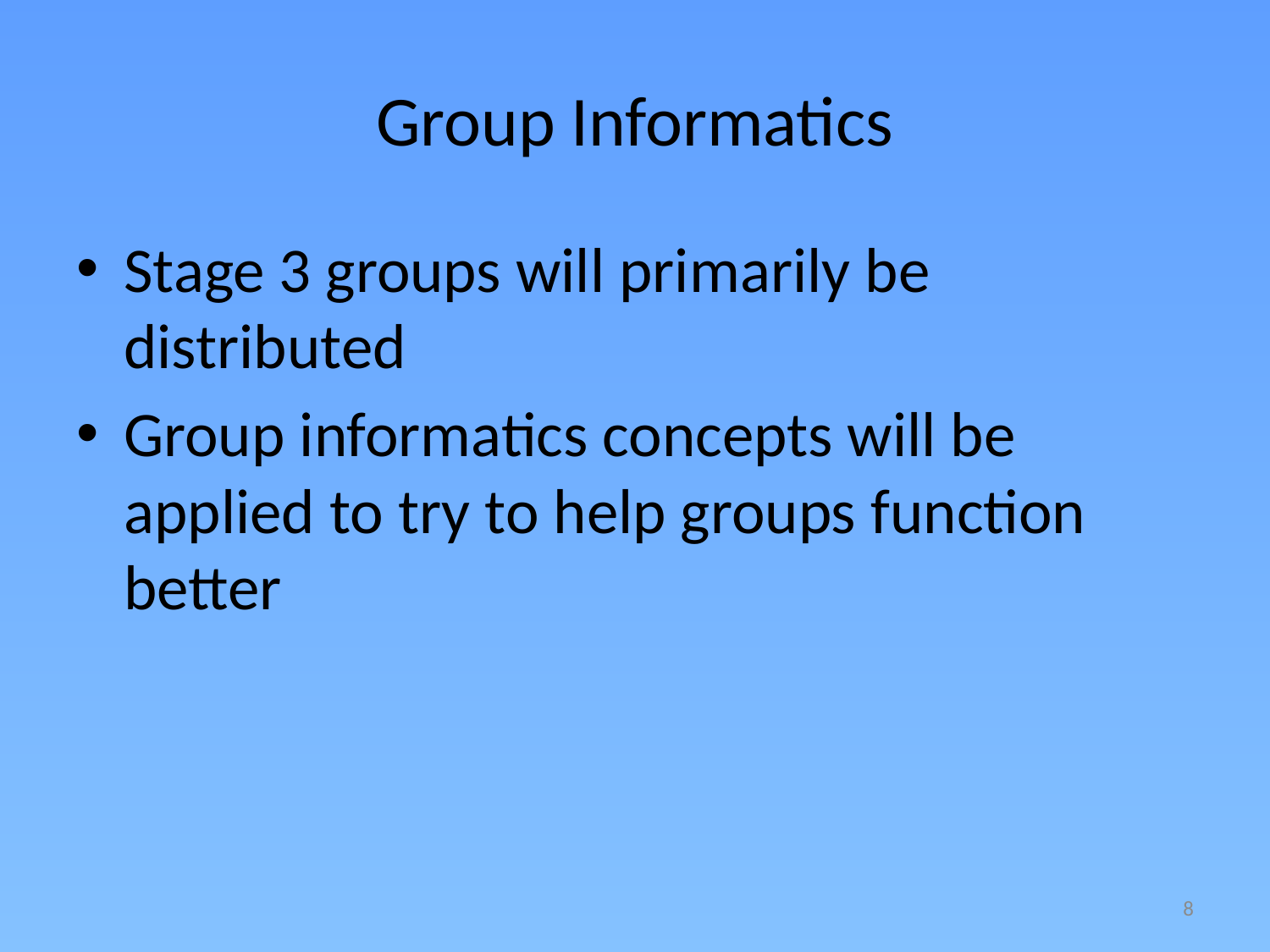

# Group Informatics
Stage 3 groups will primarily be distributed
Group informatics concepts will be applied to try to help groups function better
8